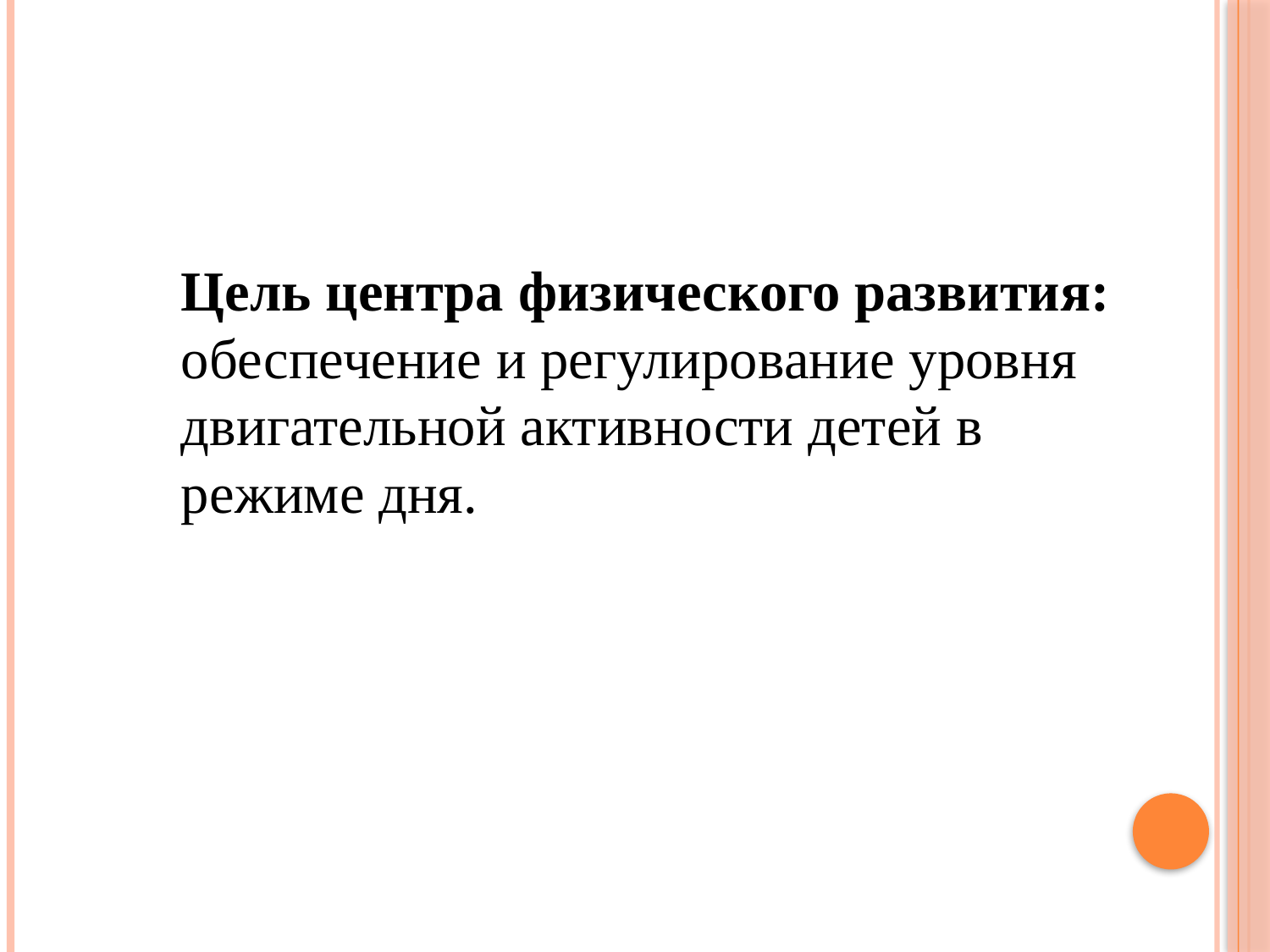

Цель центра физического развития: обеспечение и регулирование уровня двигательной активности детей в режиме дня.